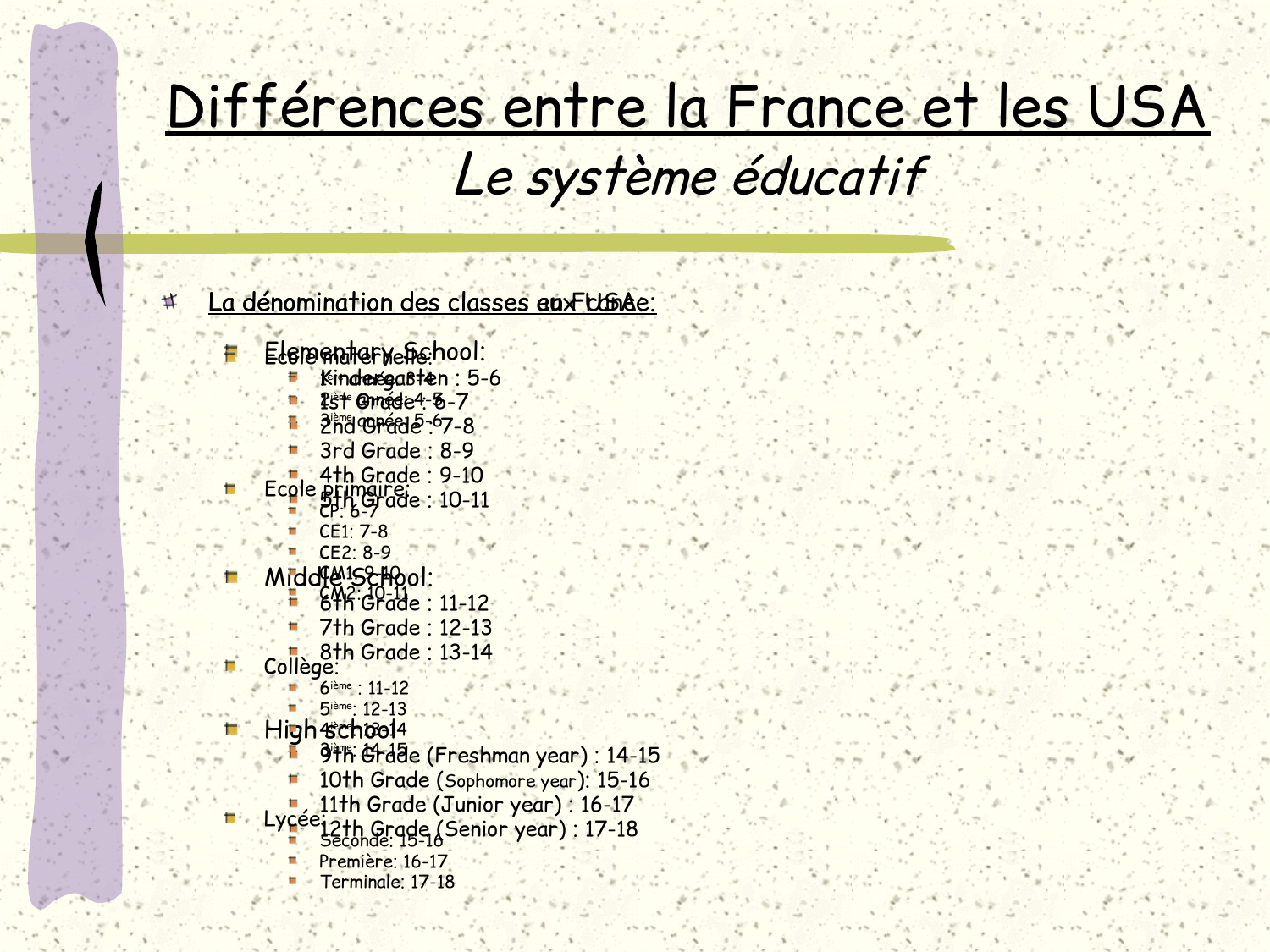

# Différences entre la France et les USA Le système éducatif
La dénomination des classes aux USA:

Elementary School:
Kindergarten : 5-6
1st Grade : 6-7
2nd Grade : 7-8
3rd Grade : 8-9
4th Grade : 9-10
5th Grade : 10-11

Middle School:
6th Grade : 11-12
7th Grade : 12-13
8th Grade : 13-14

High school
9th Grade (Freshman year) : 14-15
10th Grade (Sophomore year): 15-16
11th Grade (Junior year) : 16-17
12th Grade (Senior year) : 17-18

La dénomination des classes en France:

Ecole maternelle:
1ère année: 3-4
2ième année: 4-5
3ième année: 5-6

Ecole primaire:
CP: 6-7
CE1: 7-8
CE2: 8-9
CM1: 9-10
CM2: 10-11

Collège:
6ième : 11-12
5ième: 12-13
4ième: 13-14
3ième: 14-15

Lycée:
Seconde: 15-16
Première: 16-17
Terminale: 17-18